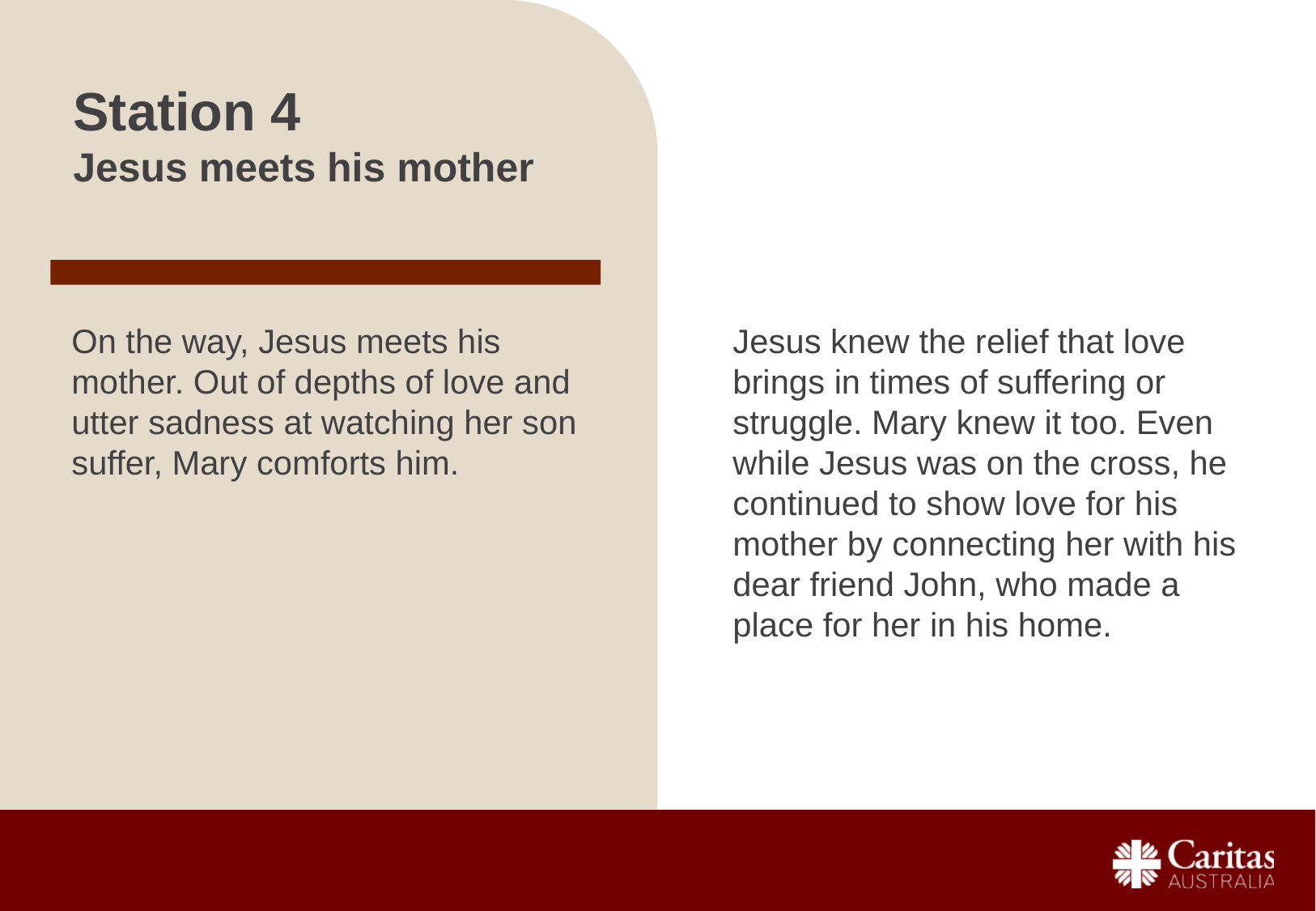

# Station 4 Jesus meets his mother

On the way, Jesus meets his mother. Out of depths of love and utter sadness at watching her son suffer, Mary comforts him.
Jesus knew the relief that love brings in times of suffering or struggle. Mary knew it too. Even while Jesus was on the cross, he continued to show love for his mother by connecting her with his dear friend John, who made a place for her in his home.